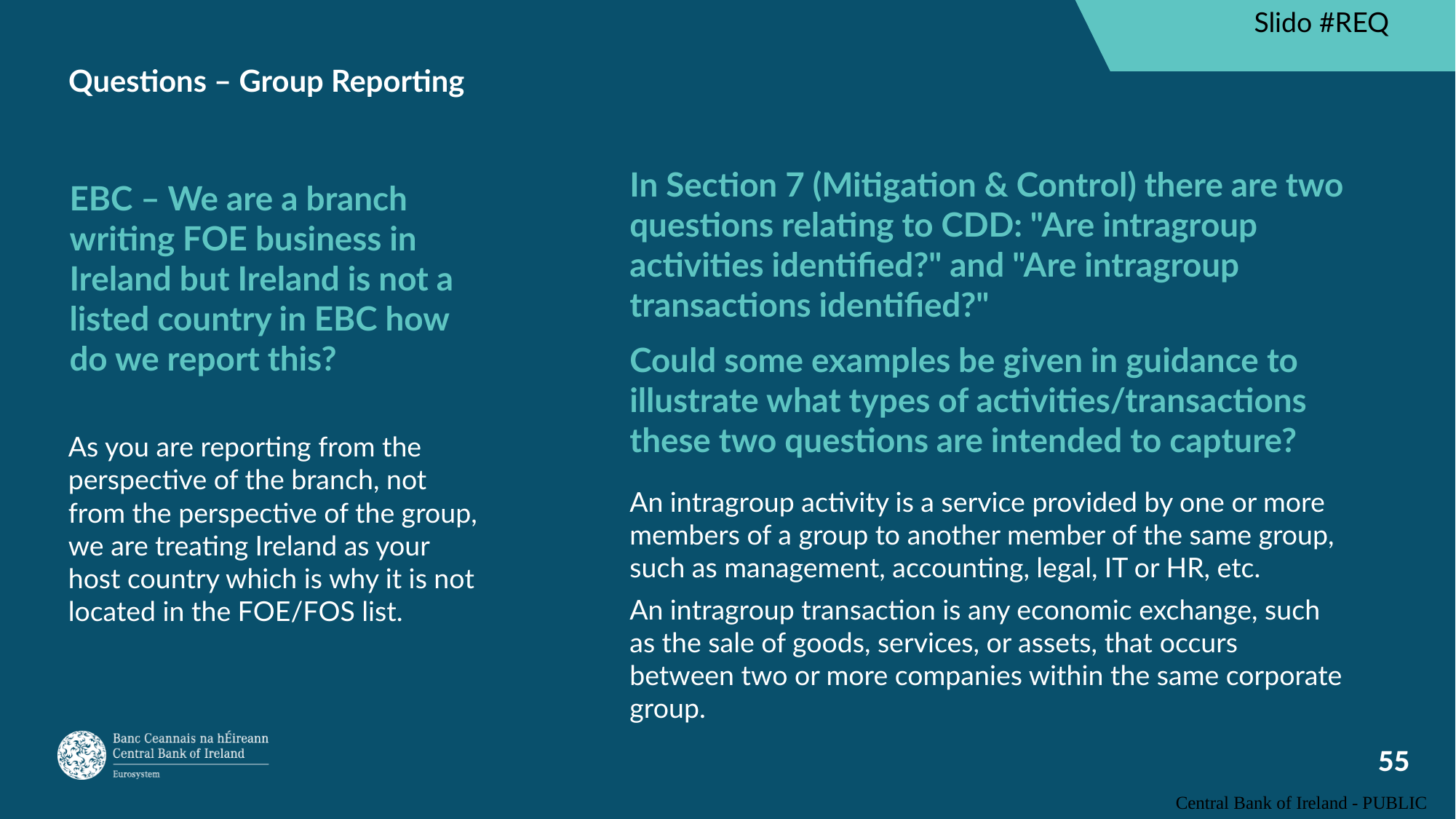

Slido #REQ
# Questions – Group Reporting
EBC – We are a branch writing FOE business in Ireland but Ireland is not a listed country in EBC how do we report this?

In Section 7 (Mitigation & Control) there are two questions relating to CDD: "Are intragroup activities identified?" and "Are intragroup transactions identified?"
Could some examples be given in guidance to illustrate what types of activities/transactions these two questions are intended to capture?
As you are reporting from the perspective of the branch, not from the perspective of the group, we are treating Ireland as your host country which is why it is not located in the FOE/FOS list.

An intragroup activity is a service provided by one or more members of a group to another member of the same group, such as management, accounting, legal, IT or HR, etc.
An intragroup transaction is any economic exchange, such as the sale of goods, services, or assets, that occurs between two or more companies within the same corporate group.

Central Bank of Ireland - PUBLIC